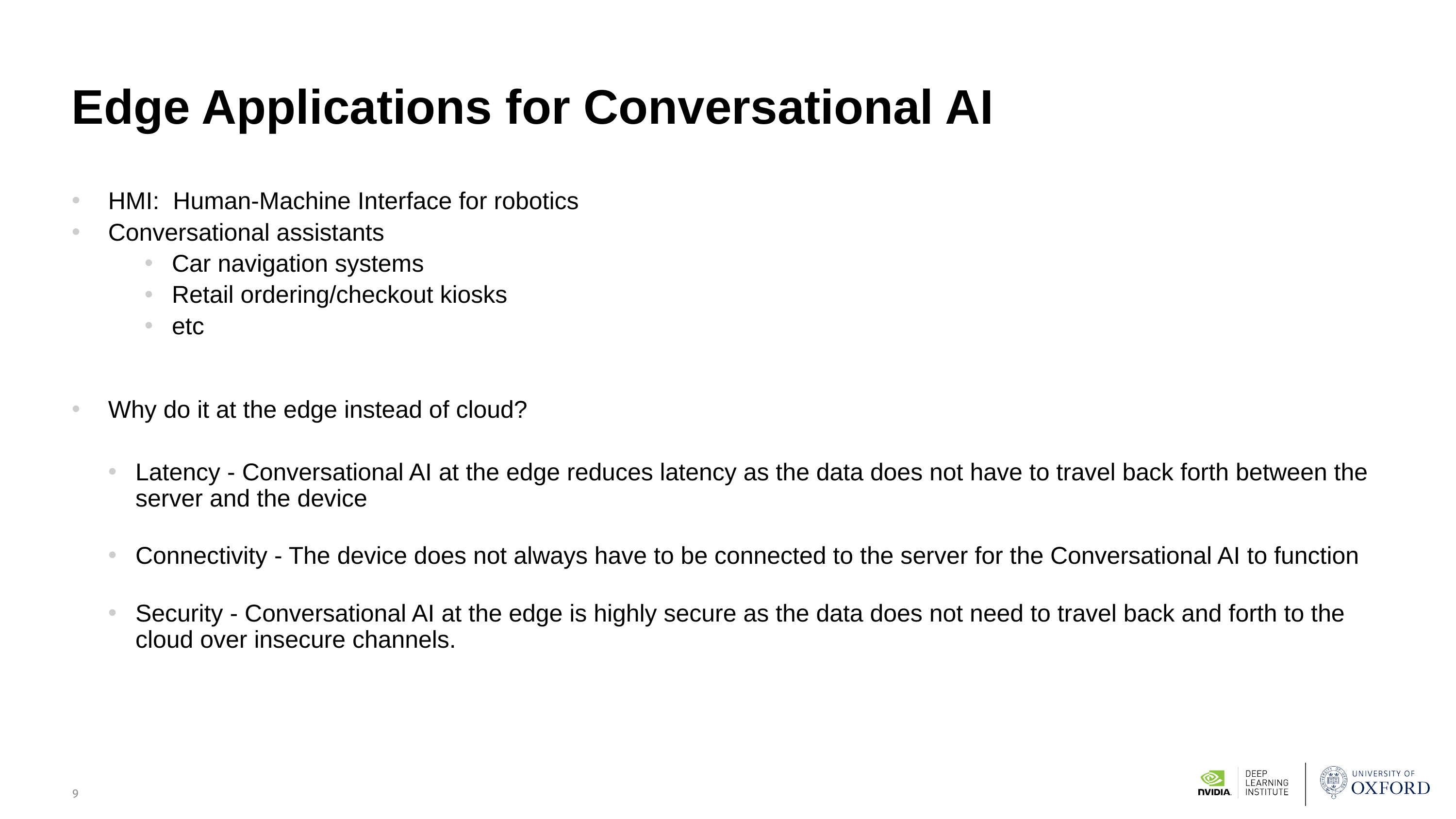

# Edge Applications for Conversational AI
HMI:  Human-Machine Interface for robotics
Conversational assistants
Car navigation systems
Retail ordering/checkout kiosks
etc
Why do it at the edge instead of cloud?

Latency - Conversational AI at the edge reduces latency as the data does not have to travel back forth between the server and the device
Connectivity - The device does not always have to be connected to the server for the Conversational AI to function
Security - Conversational AI at the edge is highly secure as the data does not need to travel back and forth to the cloud over insecure channels.